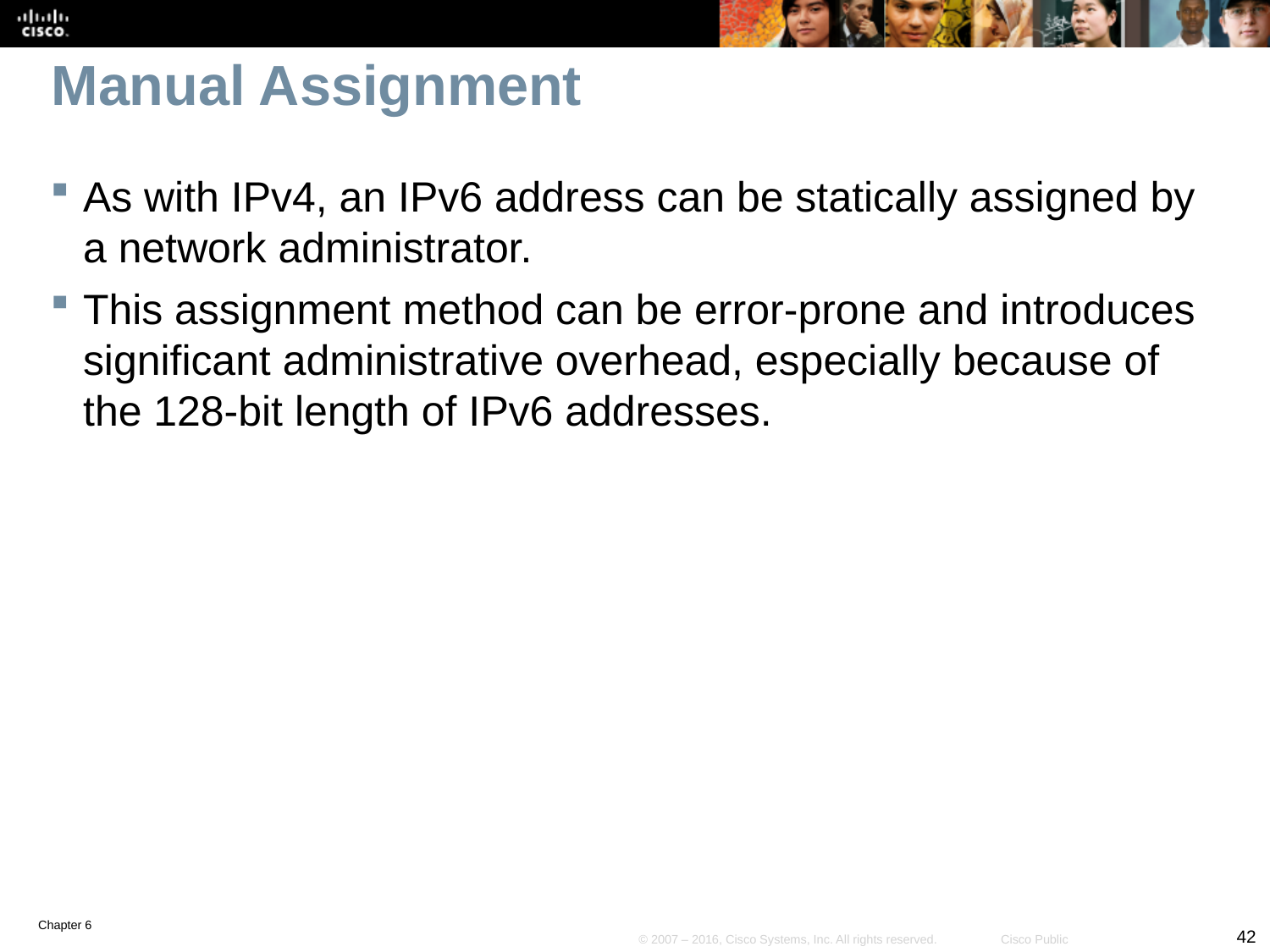

# Manual Assignment
As with IPv4, an IPv6 address can be statically assigned by a network administrator.
This assignment method can be error-prone and introduces significant administrative overhead, especially because of the 128-bit length of IPv6 addresses.